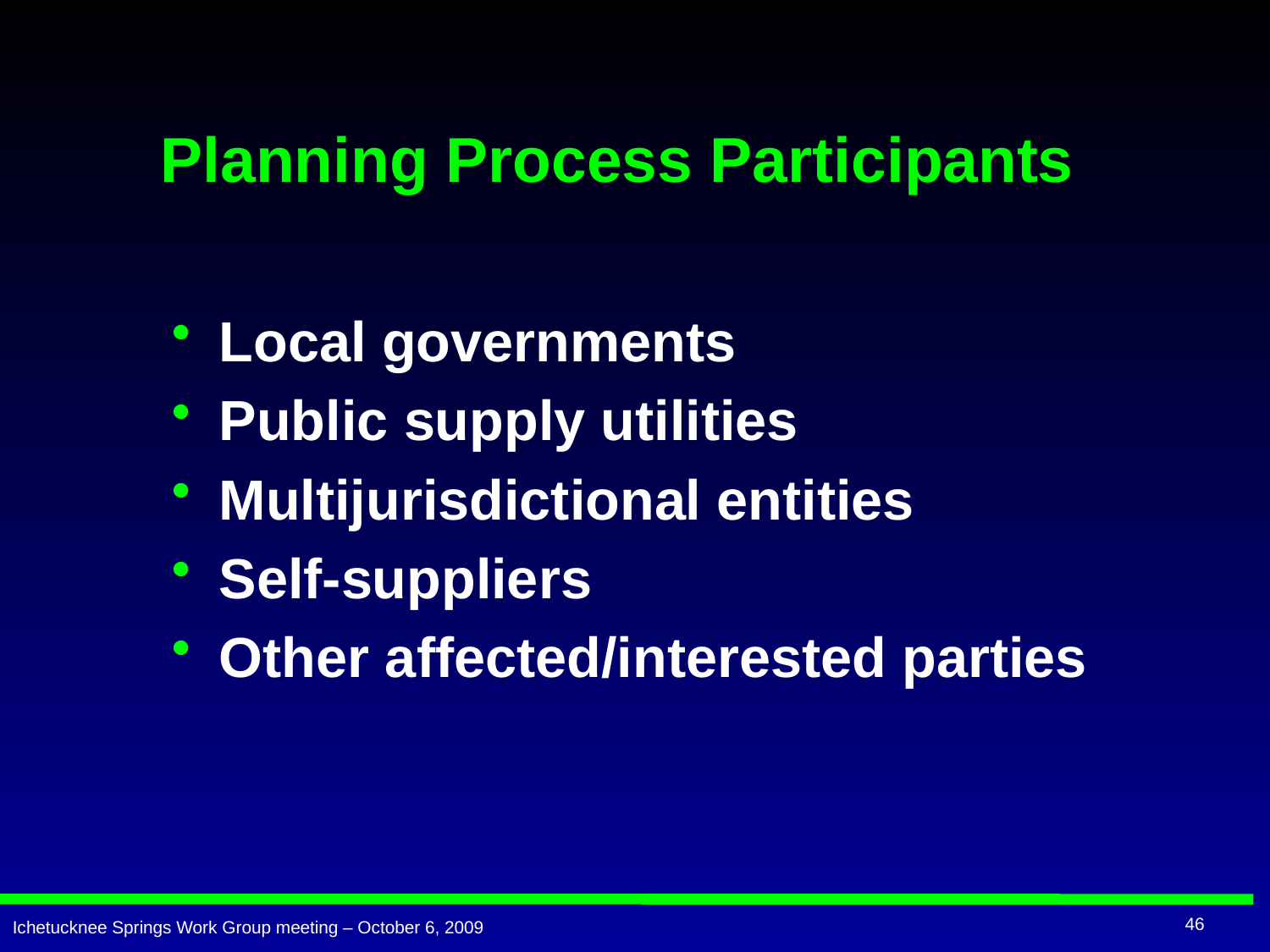

# Planning Process Participants
Local governments
Public supply utilities
Multijurisdictional entities
Self-suppliers
Other affected/interested parties
46
Ichetucknee Springs Work Group meeting – October 6, 2009